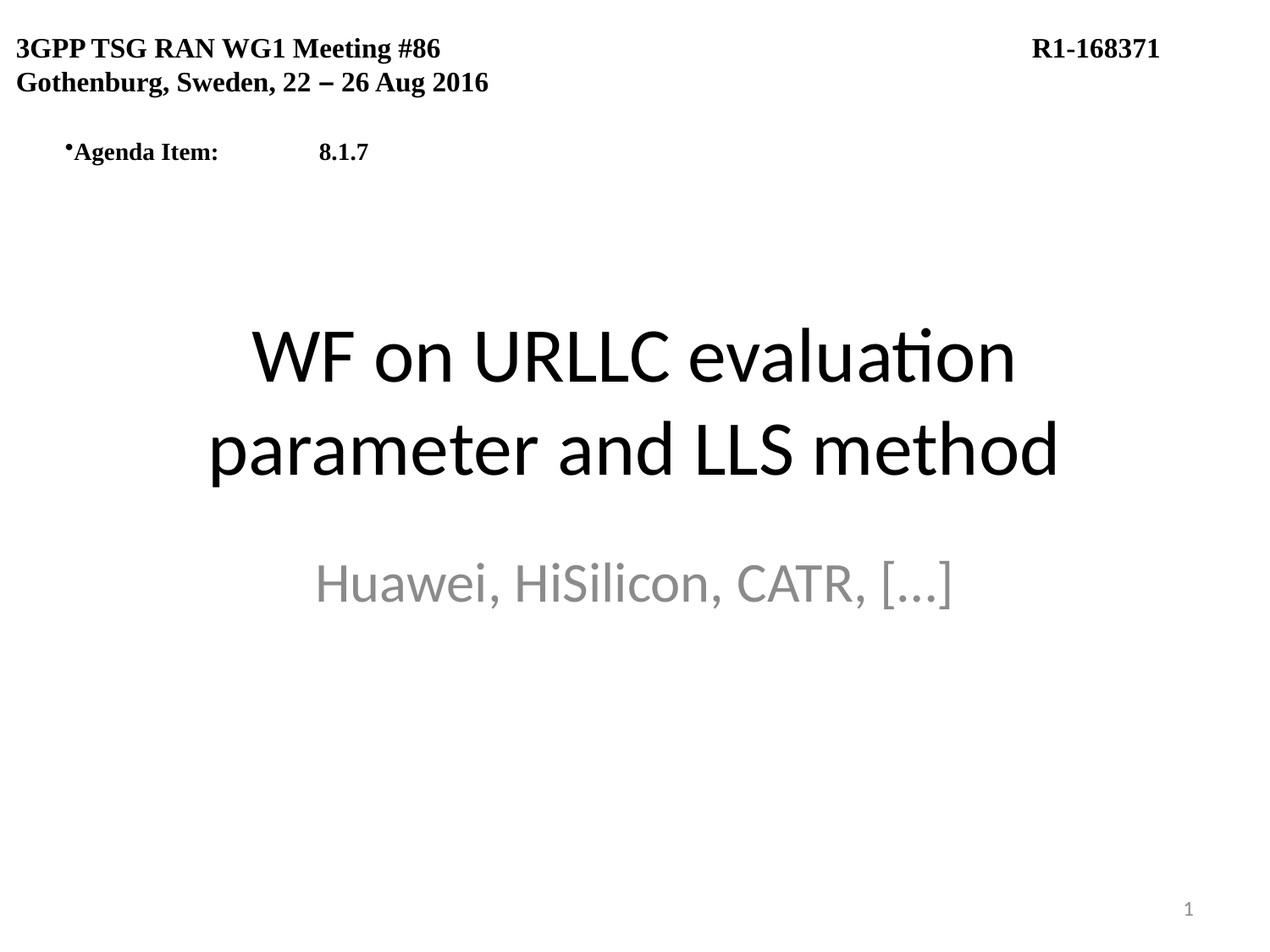

3GPP TSG RAN WG1 Meeting #86					R1-168371
Gothenburg, Sweden, 22 – 26 Aug 2016

Agenda Item:	8.1.7

# WF on URLLC evaluation parameter and LLS method
Huawei, HiSilicon, CATR, […]
1